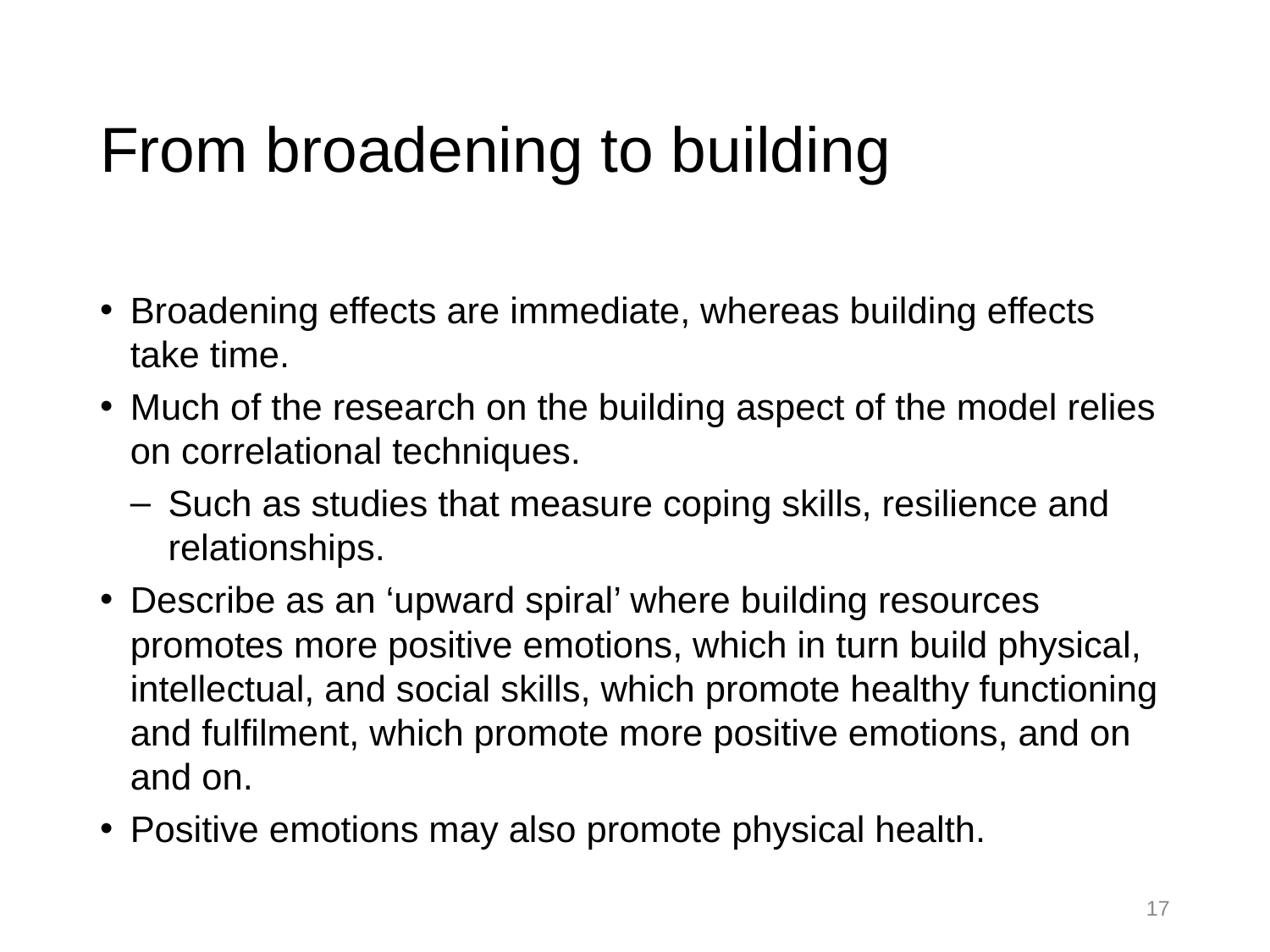

# From broadening to building
Broadening effects are immediate, whereas building effects take time.
Much of the research on the building aspect of the model relies on correlational techniques.
Such as studies that measure coping skills, resilience and relationships.
Describe as an ‘upward spiral’ where building resources promotes more positive emotions, which in turn build physical, intellectual, and social skills, which promote healthy functioning and fulfilment, which promote more positive emotions, and on and on.
Positive emotions may also promote physical health.
17